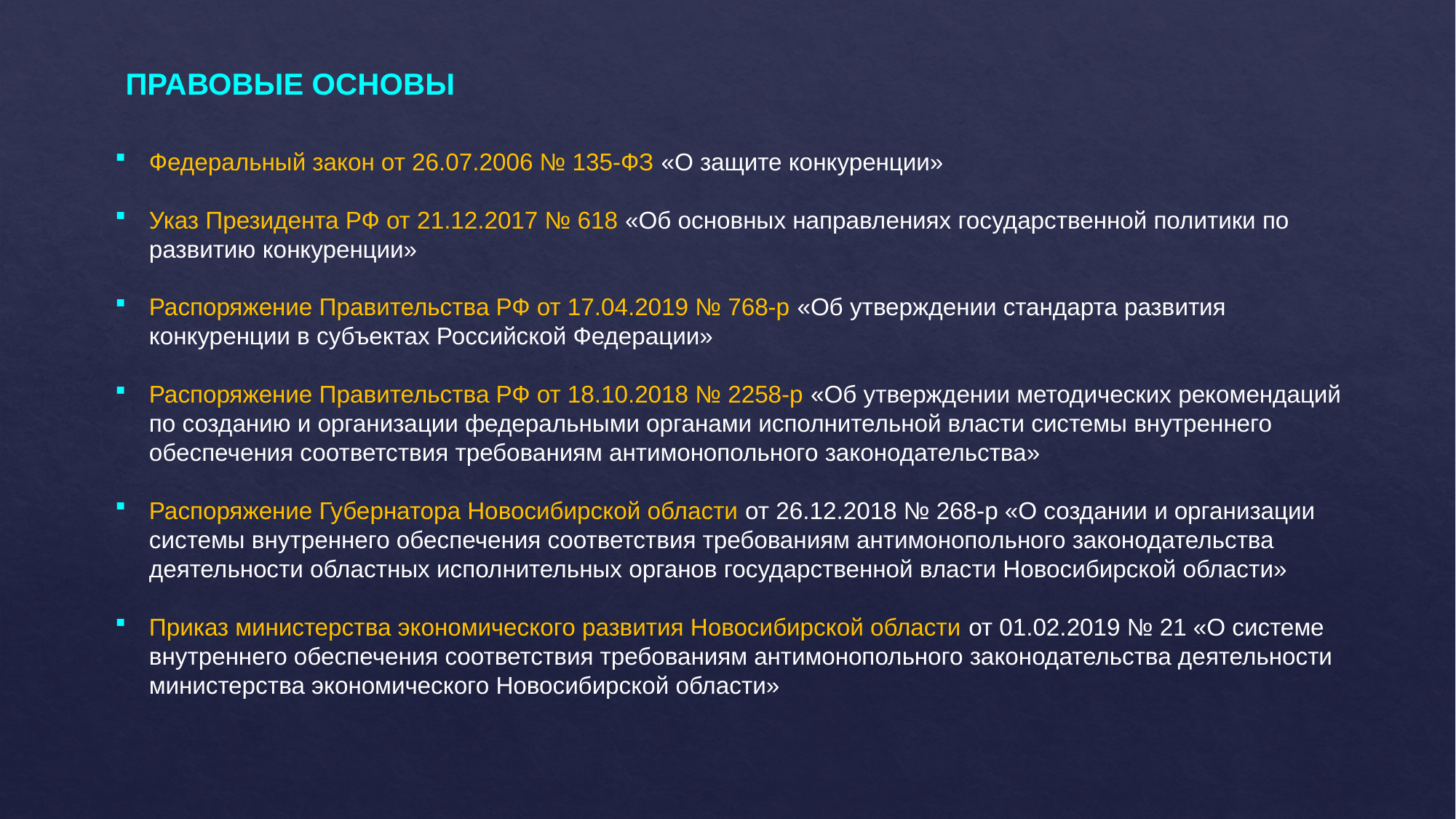

ПРАВОВЫЕ ОСНОВЫ

Федеральный закон от 26.07.2006 № 135-ФЗ «О защите конкуренции»

Указ Президента РФ от 21.12.2017 № 618 «Об основных направлениях государственной политики по развитию конкуренции»

Распоряжение Правительства РФ от 17.04.2019 № 768-р «Об утверждении стандарта развития конкуренции в субъектах Российской Федерации»

Распоряжение Правительства РФ от 18.10.2018 № 2258-р «Об утверждении методических рекомендаций по созданию и организации федеральными органами исполнительной власти системы внутреннего обеспечения соответствия требованиям антимонопольного законодательства»

Распоряжение Губернатора Новосибирской области от 26.12.2018 № 268-р «О создании и организации системы внутреннего обеспечения соответствия требованиям антимонопольного законодательства деятельности областных исполнительных органов государственной власти Новосибирской области»

Приказ министерства экономического развития Новосибирской области от 01.02.2019 № 21 «О системе внутреннего обеспечения соответствия требованиям антимонопольного законодательства деятельности министерства экономического Новосибирской области»